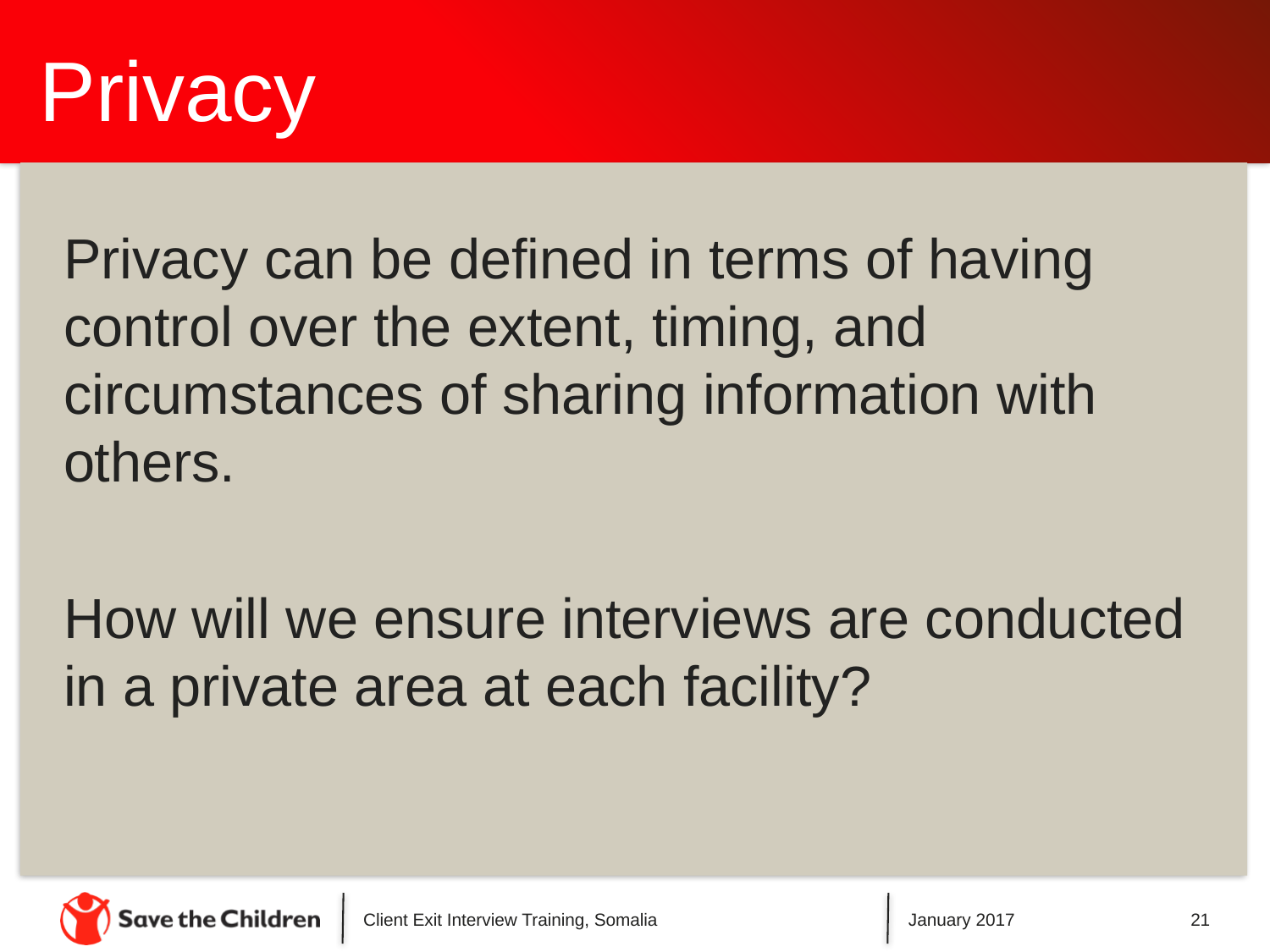

# Privacy
Privacy can be defined in terms of having control over the extent, timing, and circumstances of sharing information with others.

How will we ensure interviews are conducted in a private area at each facility?
Client Exit Interview Training, Somalia
21
January 2017